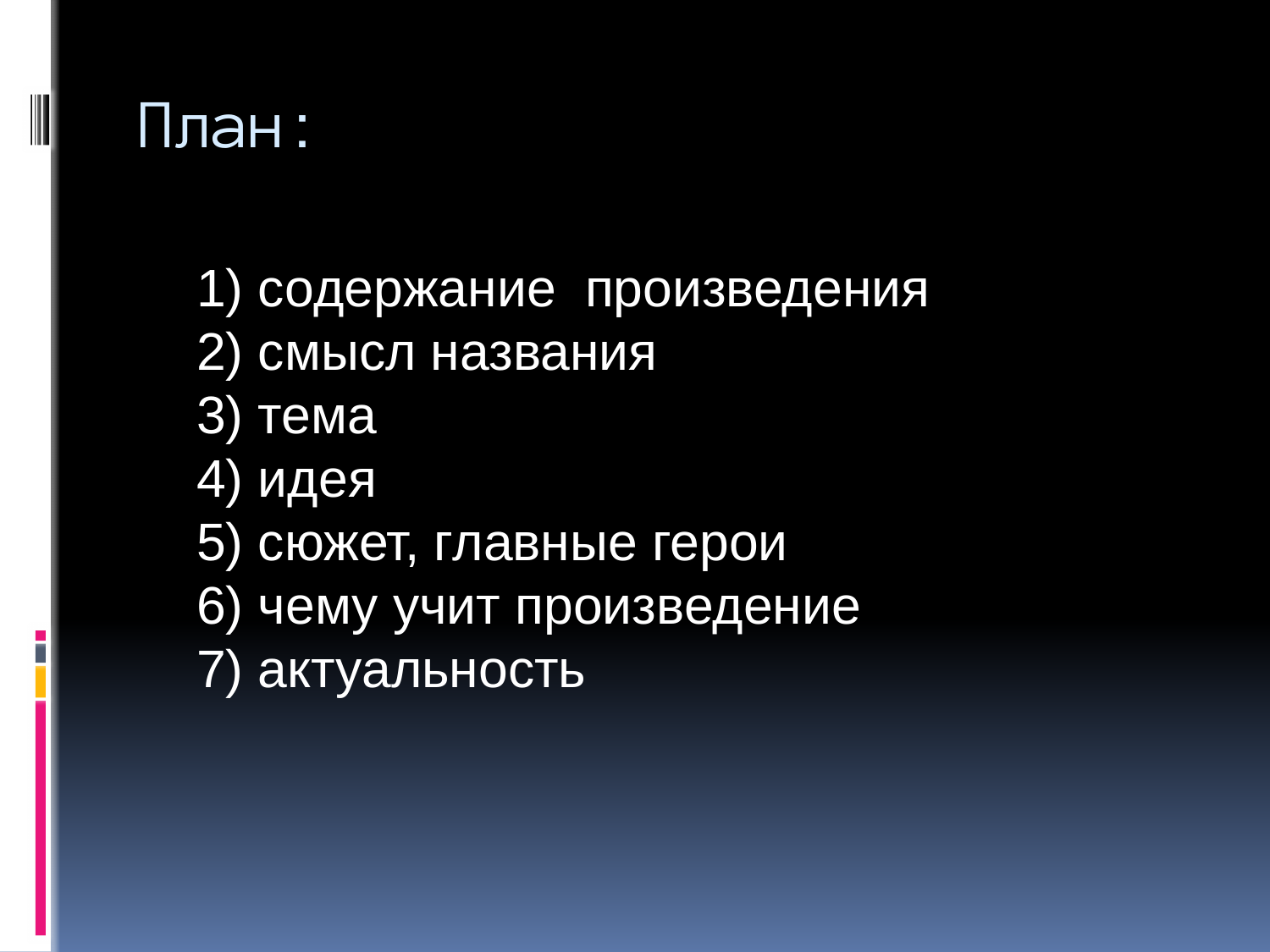

# План:
	1) содержание  произведения
2) смысл названия
3) тема
4) идея
5) сюжет, главные герои
6) чему учит произведение
7) актуальность